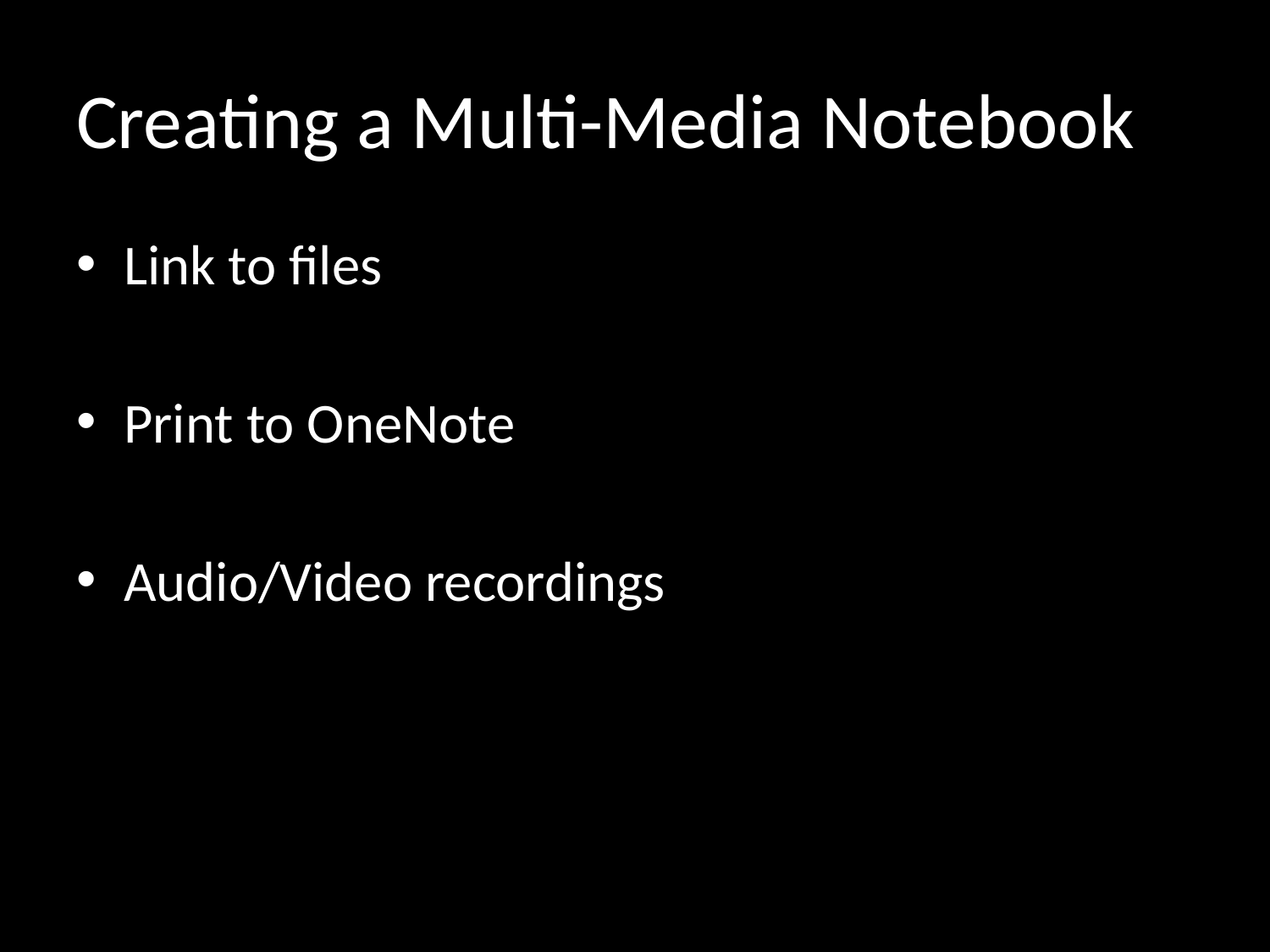

# Creating a Multi-Media Notebook
Link to files

Print to OneNote

Audio/Video recordings